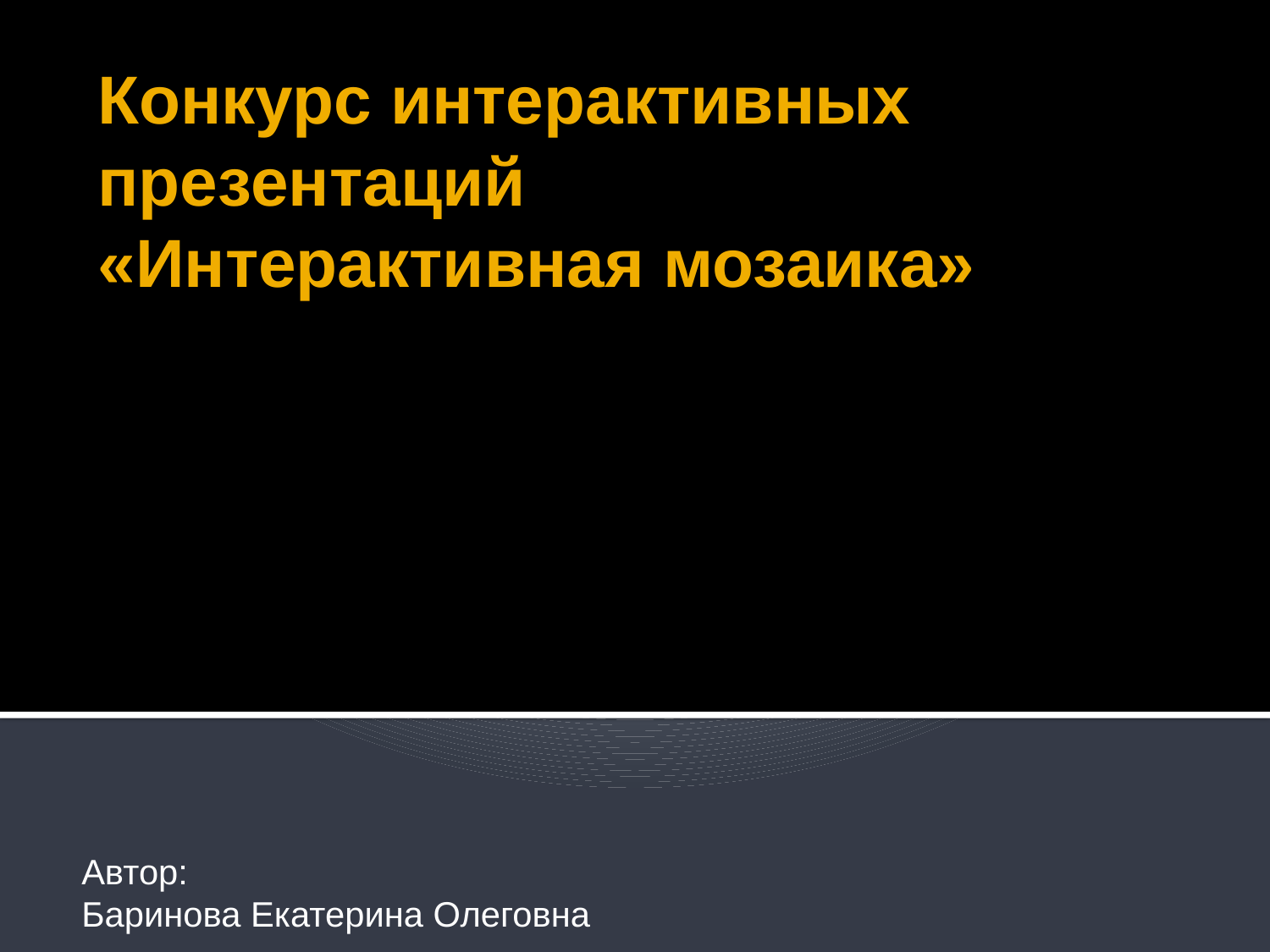

# Конкурс интерактивных презентаций «Интерактивная мозаика»
Автор:
Баринова Екатерина Олеговна